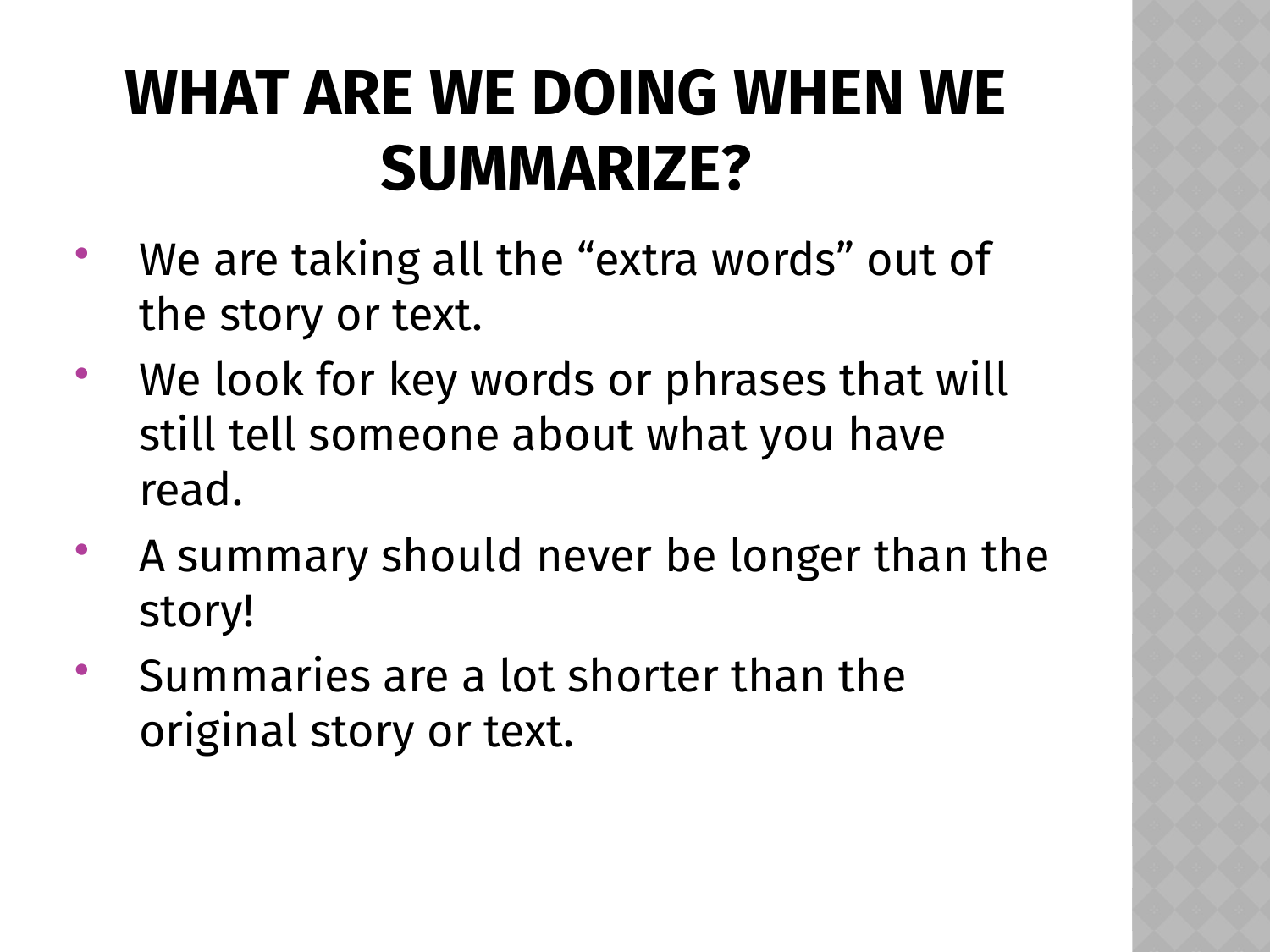

# What are we doing when we summarize?
We are taking all the “extra words” out of the story or text.
We look for key words or phrases that will still tell someone about what you have read.
A summary should never be longer than the story!
Summaries are a lot shorter than the original story or text.